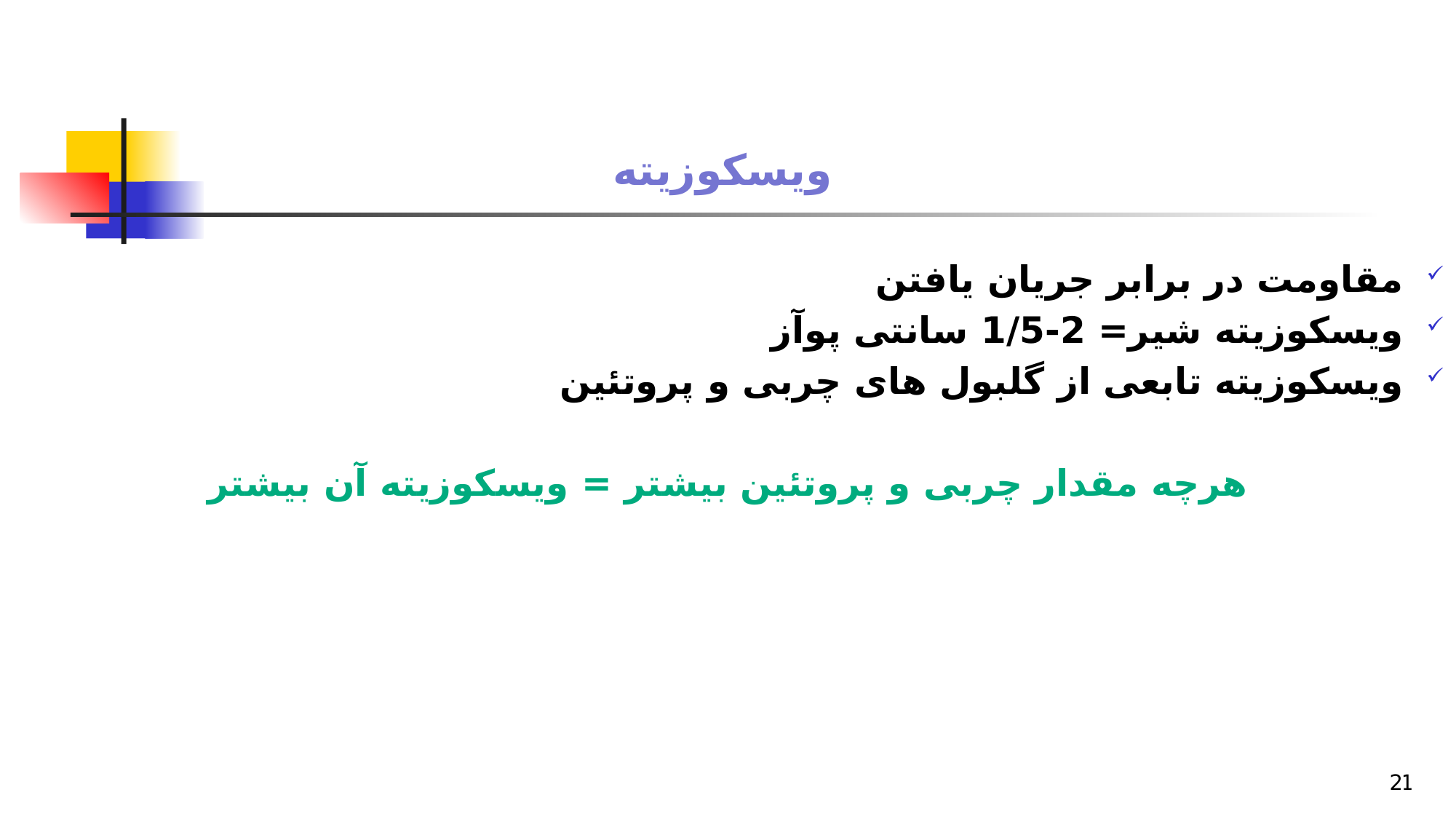

# ویسکوزیته

مقاومت در برابر جریان یافتن
ویسکوزیته شیر= 2-1/5 سانتی پوآز
ویسکوزیته تابعی از گلبول های چربی و پروتئین

هرچه مقدار چربی و پروتئین بیشتر = ویسکوزیته آن بیشتر
21